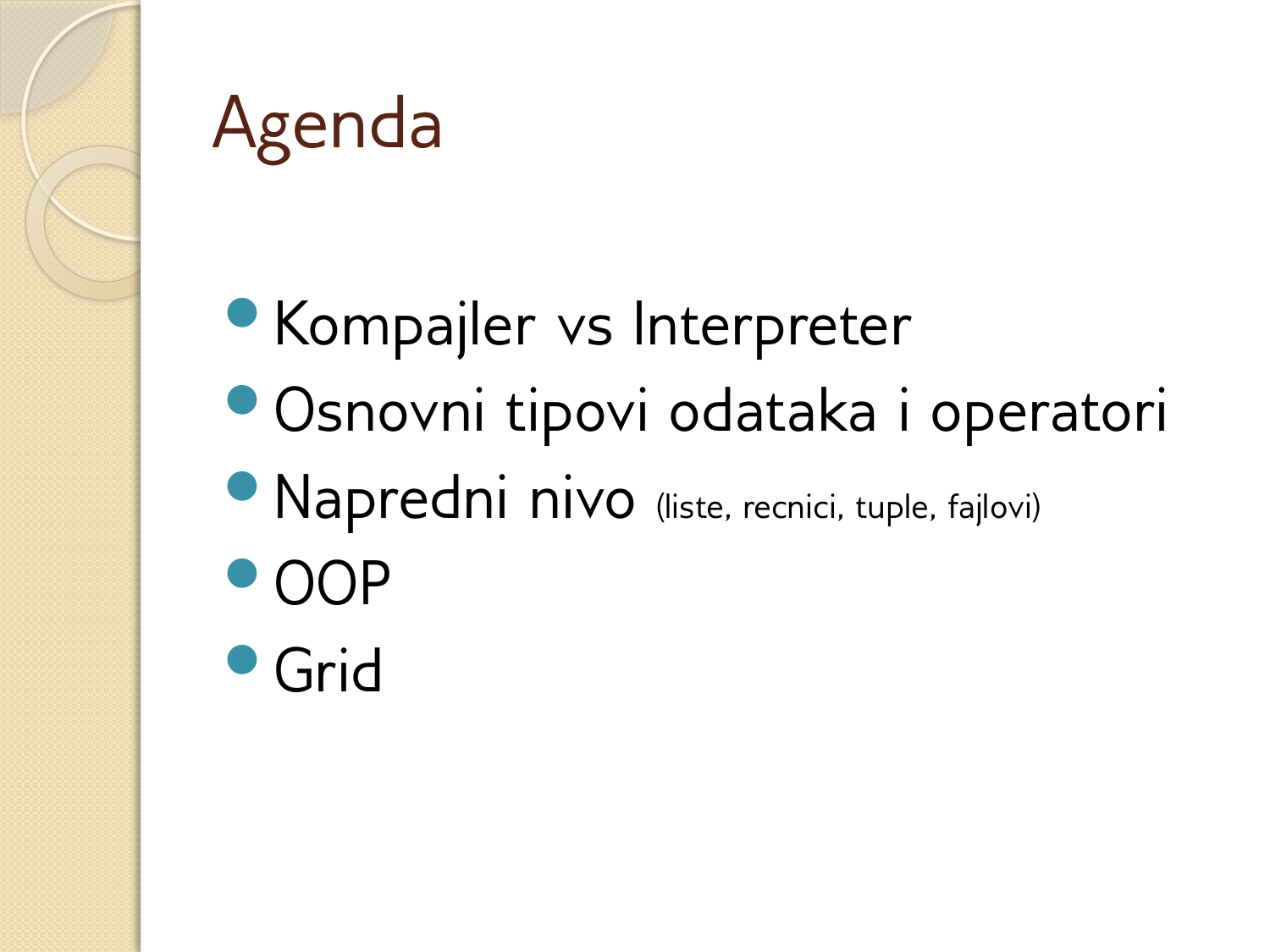

# Agenda
Kompajler vs Interpreter
Osnovni tipovi odataka i operatori
Napredni nivo (liste, recnici, tuple, fajlovi)
OOP
Grid